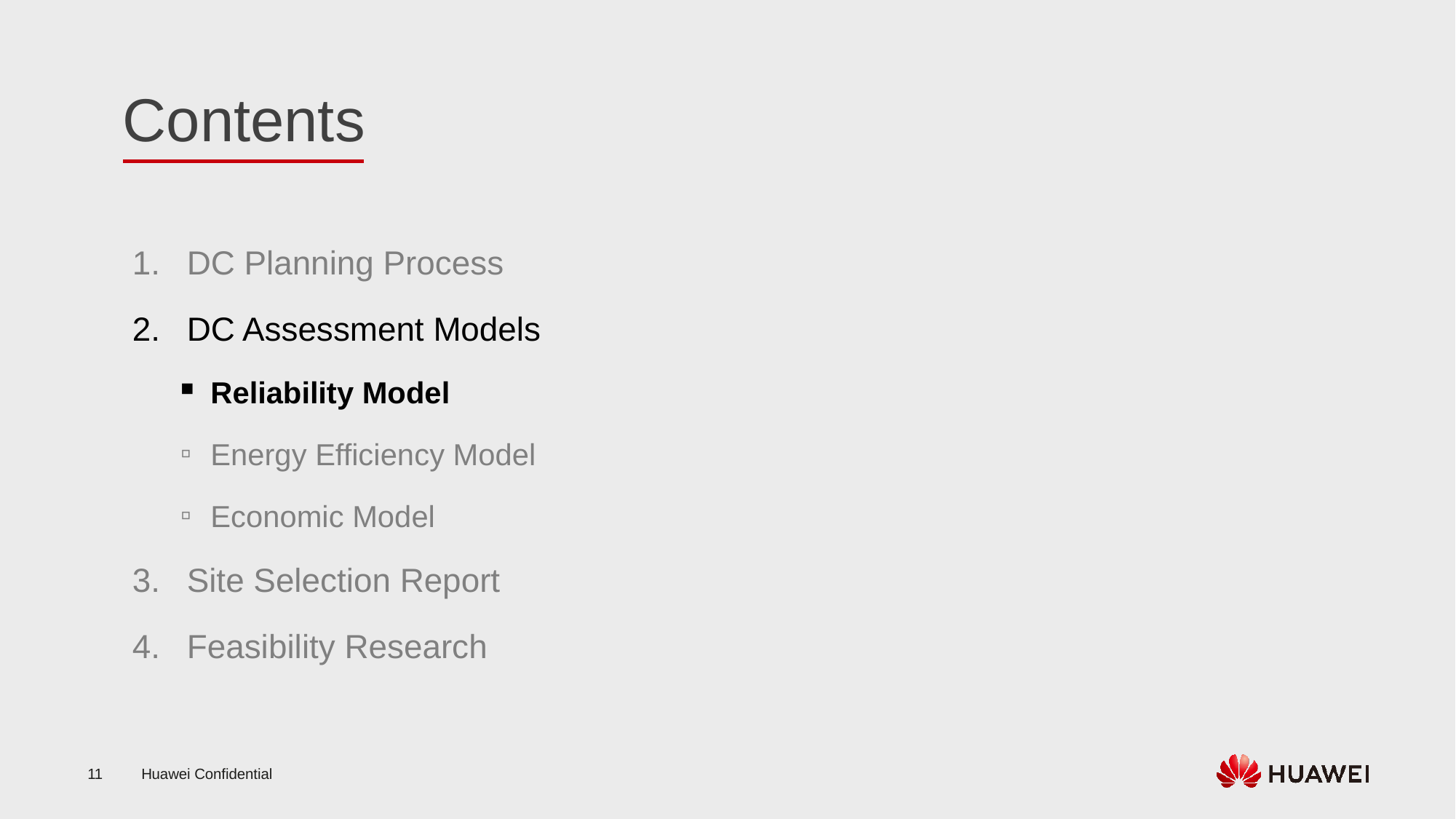

DC Planning Process
DC Assessment Models
Reliability Model
Energy Efficiency Model
Economic Model
Site Selection Report
Feasibility Research